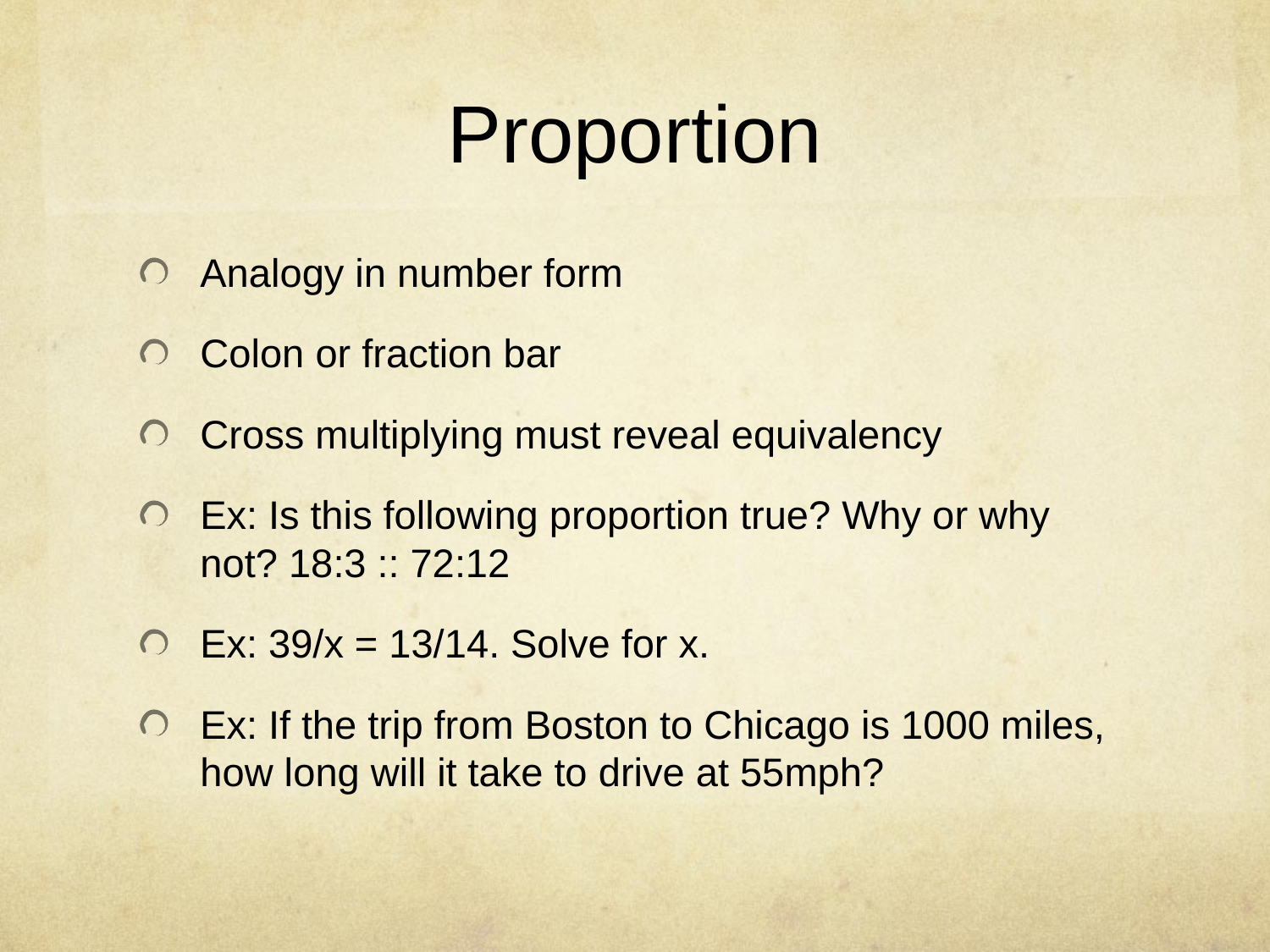

# Proportion
Analogy in number form
Colon or fraction bar
Cross multiplying must reveal equivalency
Ex: Is this following proportion true? Why or why not? 18:3 :: 72:12
Ex: 39/x = 13/14. Solve for x.
Ex: If the trip from Boston to Chicago is 1000 miles, how long will it take to drive at 55mph?